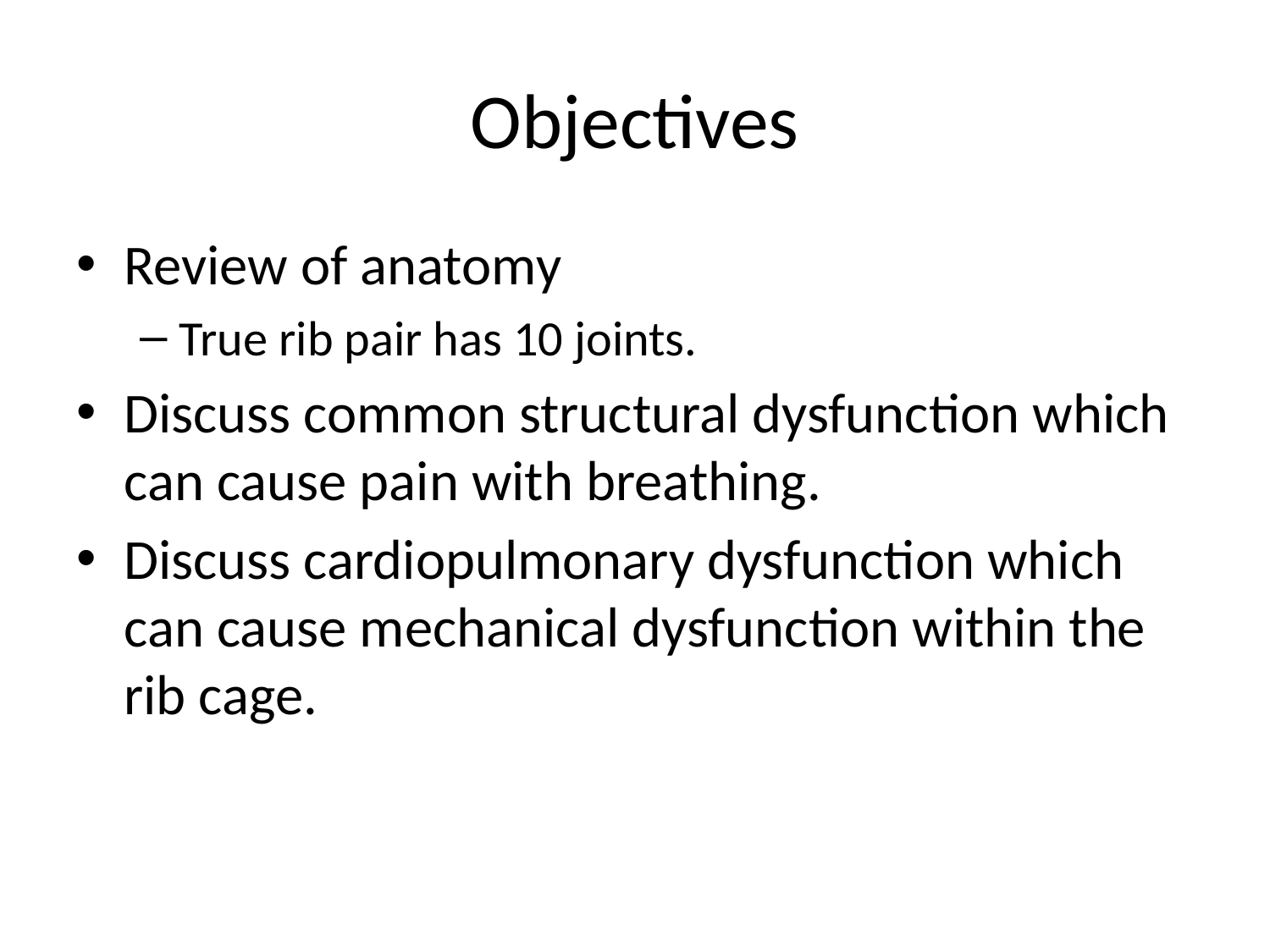

# Objectives
Review of anatomy
True rib pair has 10 joints.
Discuss common structural dysfunction which can cause pain with breathing.
Discuss cardiopulmonary dysfunction which can cause mechanical dysfunction within the rib cage.